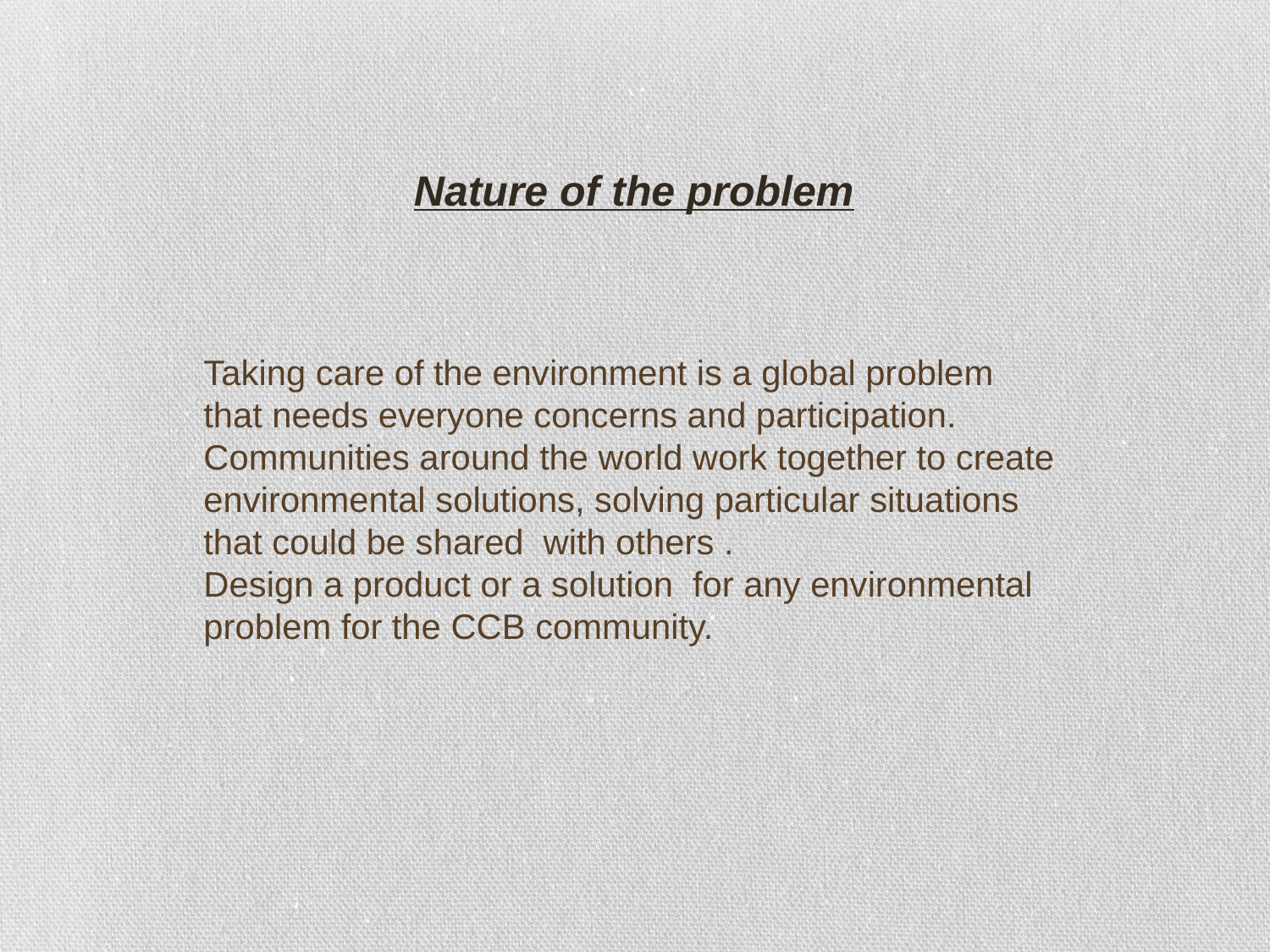

Nature of the problem

Taking care of the environment is a global problem
that needs everyone concerns and participation.
Communities around the world work together to create
environmental solutions, solving particular situations
that could be shared  with others .
Design a product or a solution  for any environmental
problem for the CCB community.